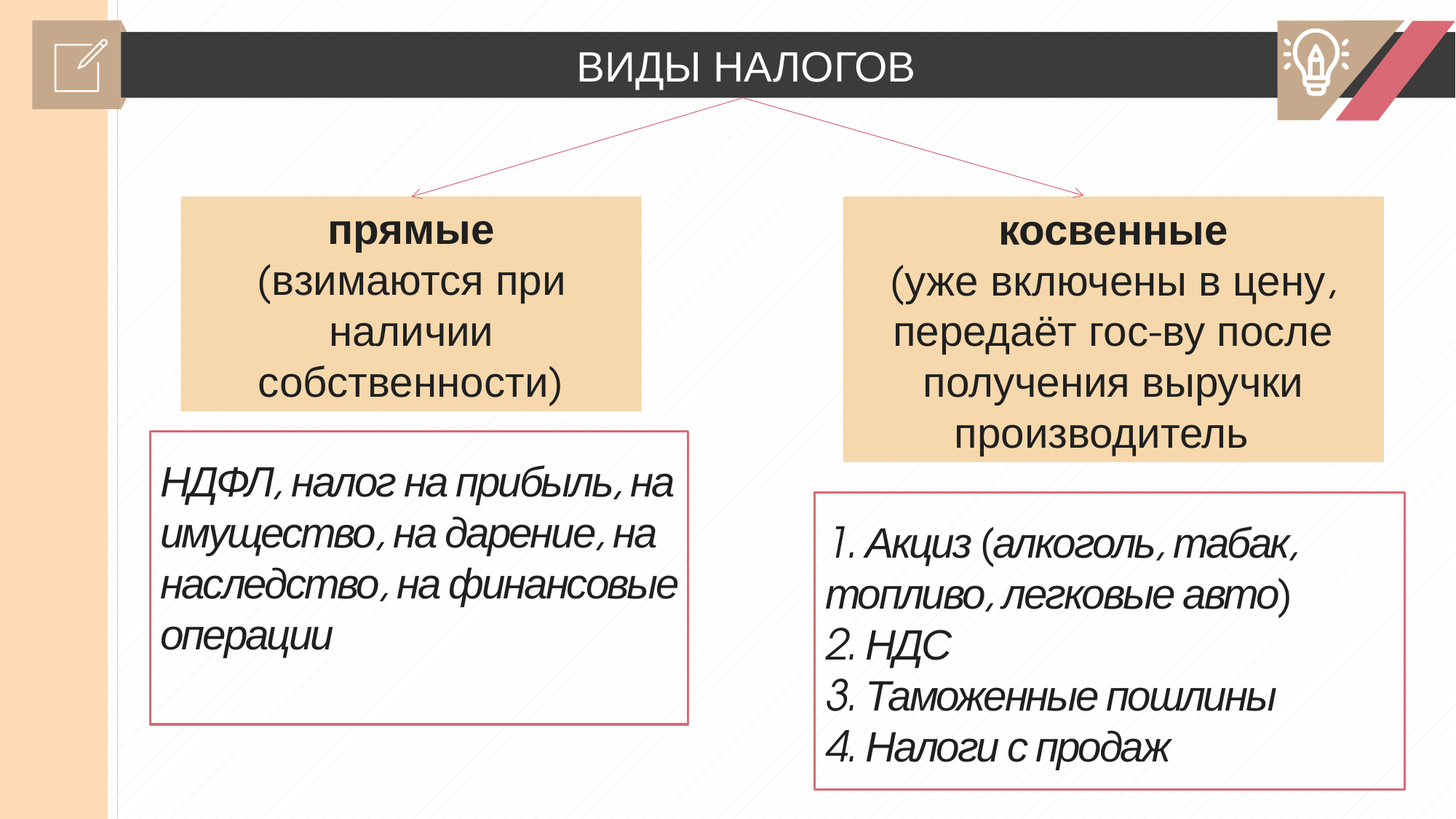

ВИДЫ НАЛОГОВ

прямые
(взимаются при наличии собственности)
косвенные
(уже включены в цену, передаёт гос-ву после получения выручки производитель
НДФЛ, налог на прибыль, на имущество, на дарение, на наследство, на финансовые операции
1. Акциз (алкоголь, табак, топливо, легковые авто)
2. НДС
3. Таможенные пошлины
4. Налоги с продаж